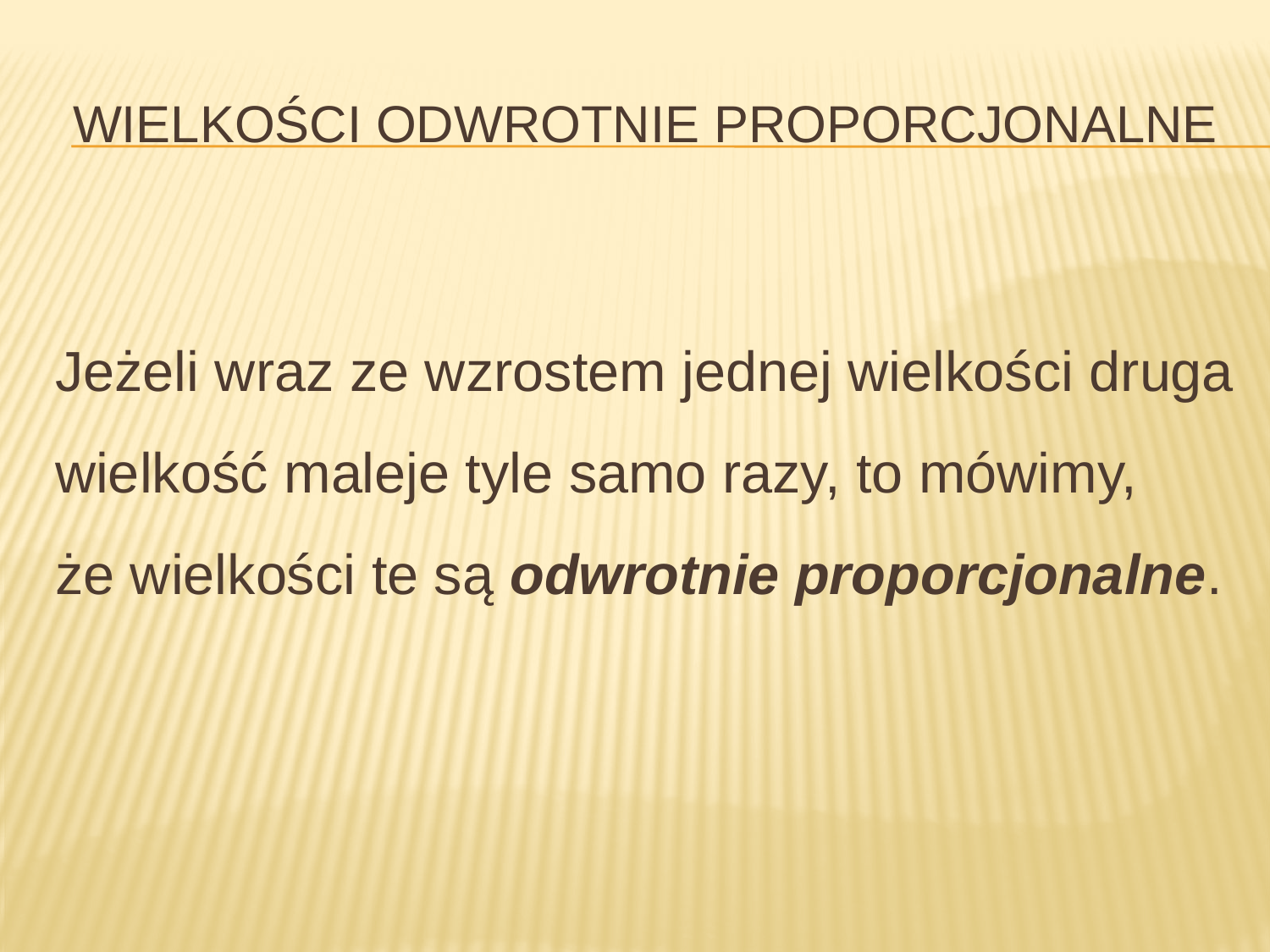

# Wielkości odwrotnie proporcjonalne

Jeżeli wraz ze wzrostem jednej wielkości druga wielkość maleje tyle samo razy, to mówimy,
że wielkości te są odwrotnie proporcjonalne.